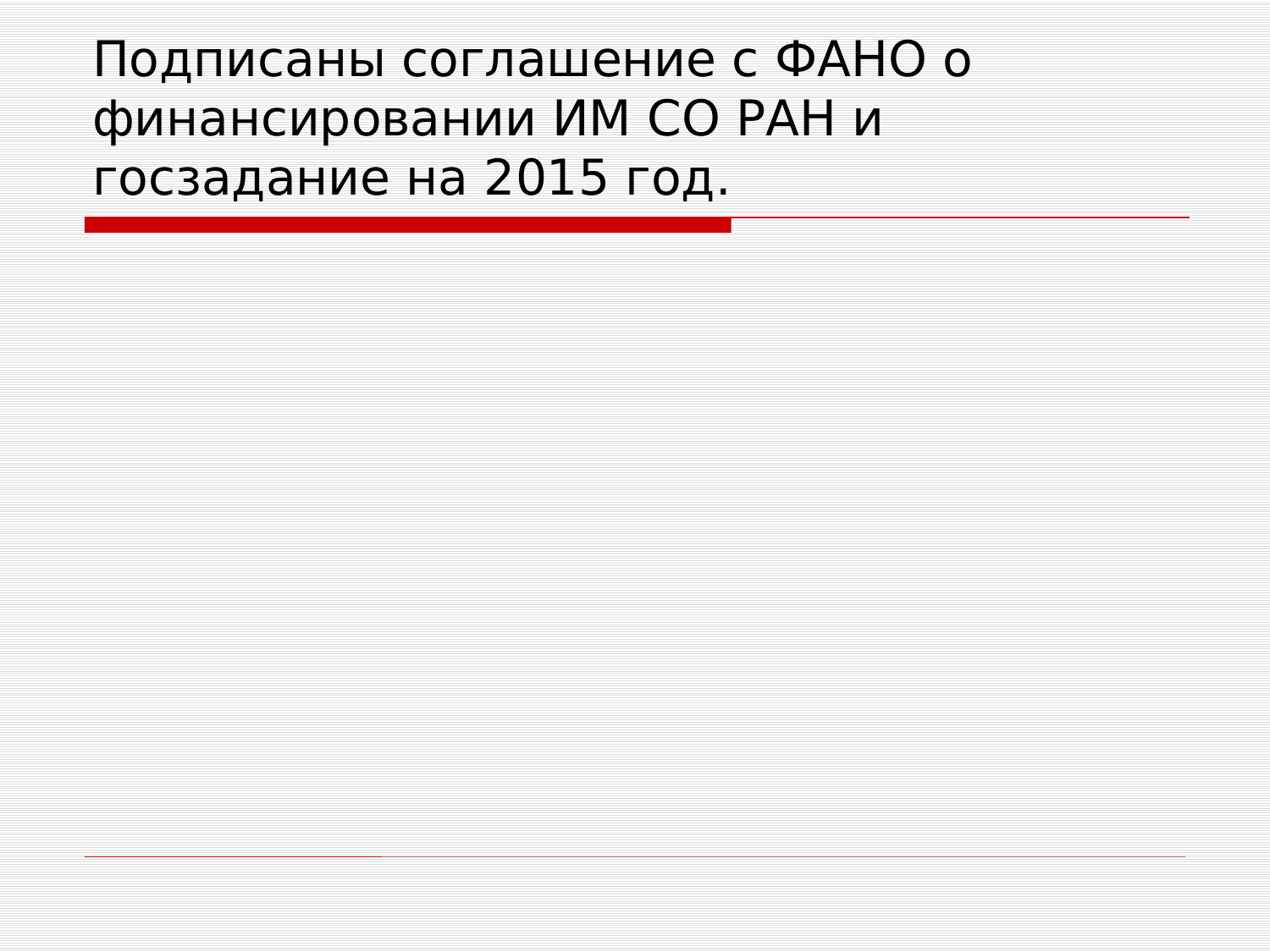

# Подписаны соглашение с ФАНО о финансировании ИМ СО РАН и госзадание на 2015 год.